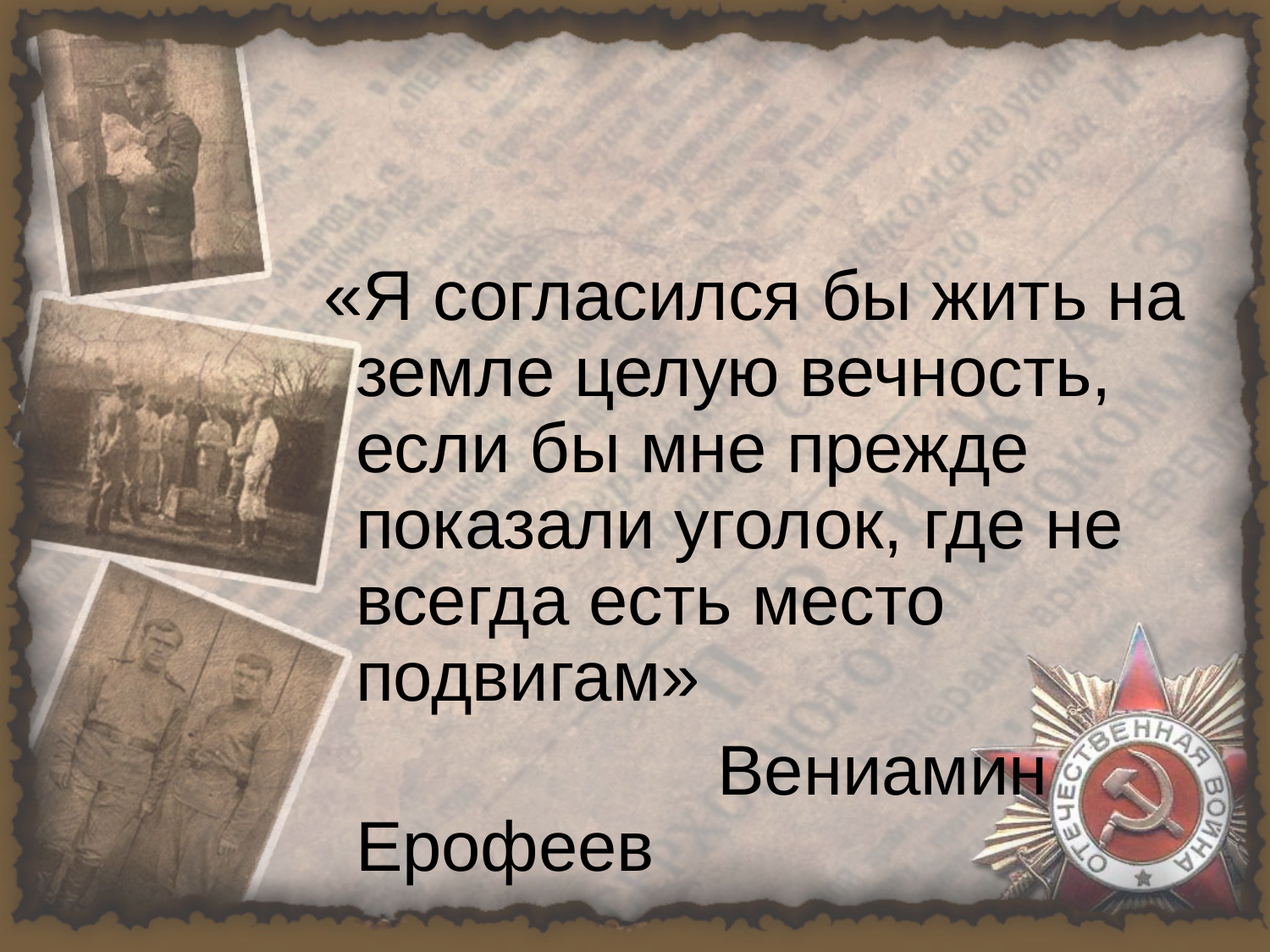

«Я согласился бы жить на земле целую вечность, если бы мне прежде показали уголок, где не всегда есть место подвигам»
                    Вениамин Ерофеев